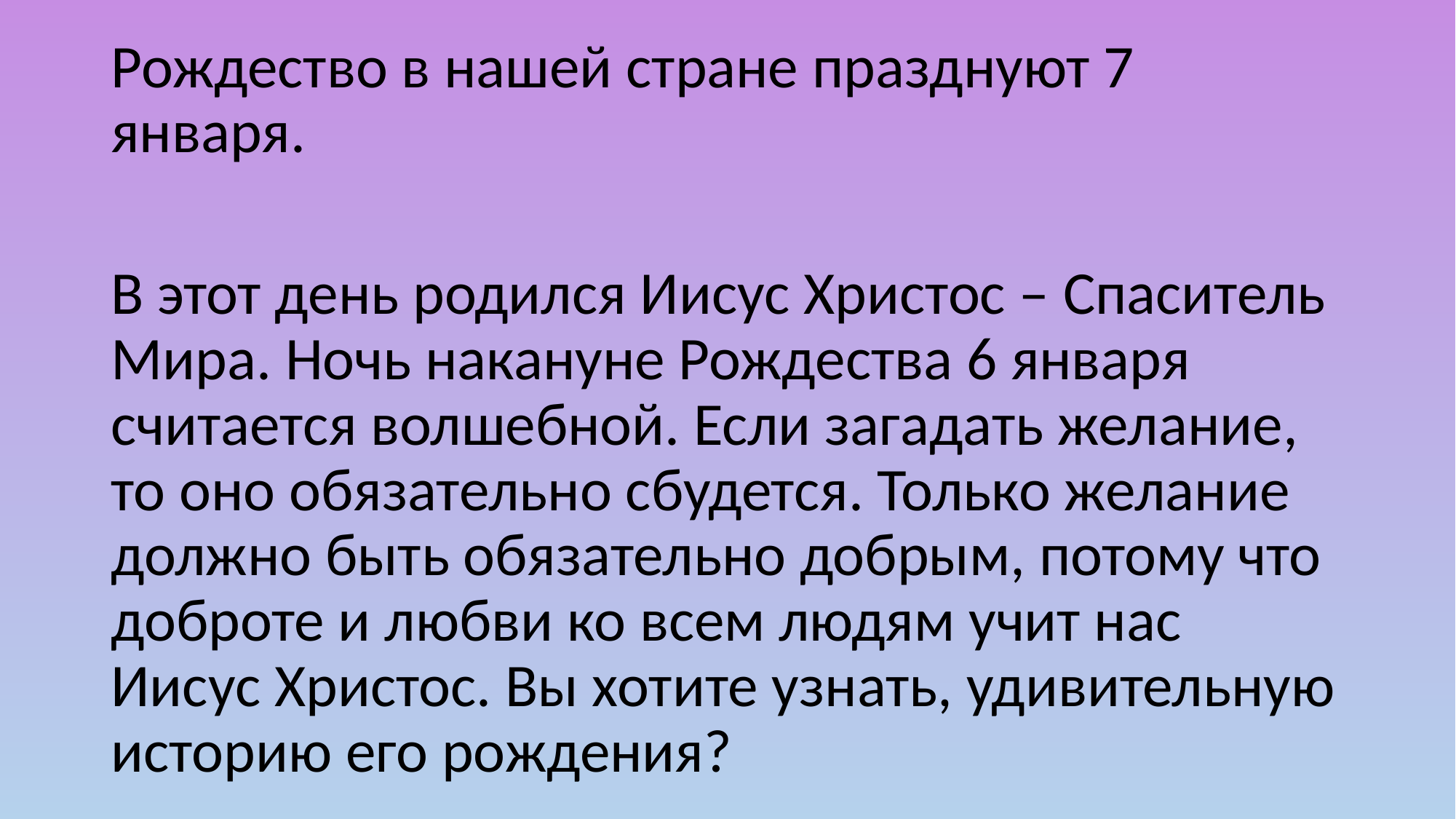

Рождество в нашей стране празднуют 7 января.

В этот день родился Иисус Христос – Спаситель Мира. Ночь накануне Рождества 6 января считается волшебной. Если загадать желание, то оно обязательно сбудется. Только желание должно быть обязательно добрым, потому что доброте и любви ко всем людям учит нас Иисус Христос. Вы хотите узнать, удивительную историю его рождения?